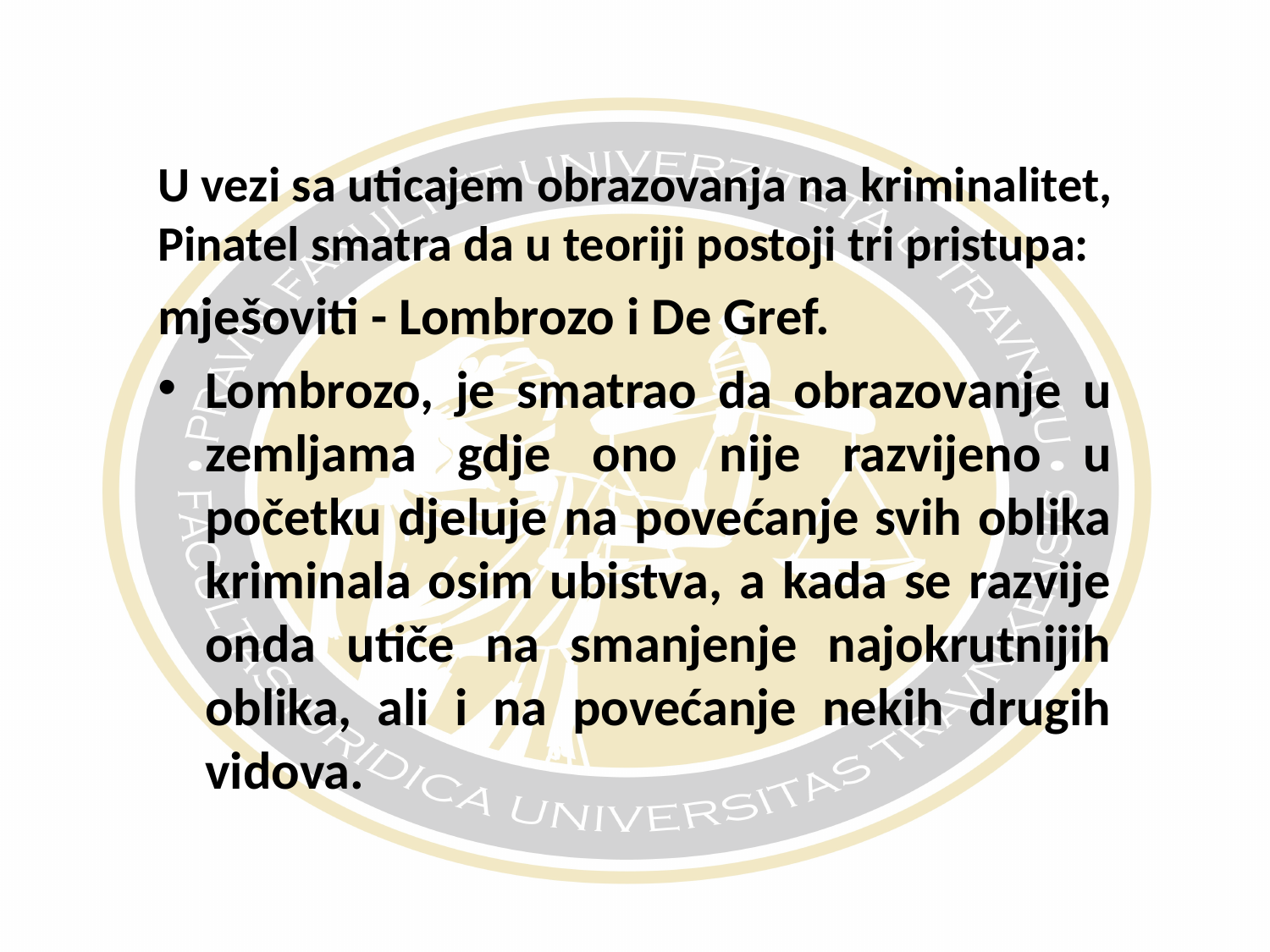

#
U vezi sa uticajem obrazovanja na kriminalitet, Pinatel smatra da u teoriji postoji tri pristupa:
mješoviti - Lombrozo i De Gref.
Lombrozo, je smatrao da obrazovanje u zemljama gdje ono nije razvijeno u početku djeluje na povećanje svih oblika kriminala osim ubistva, a kada se razvije onda utiče na smanjenje najokrutnijih oblika, ali i na povećanje nekih drugih vidova.